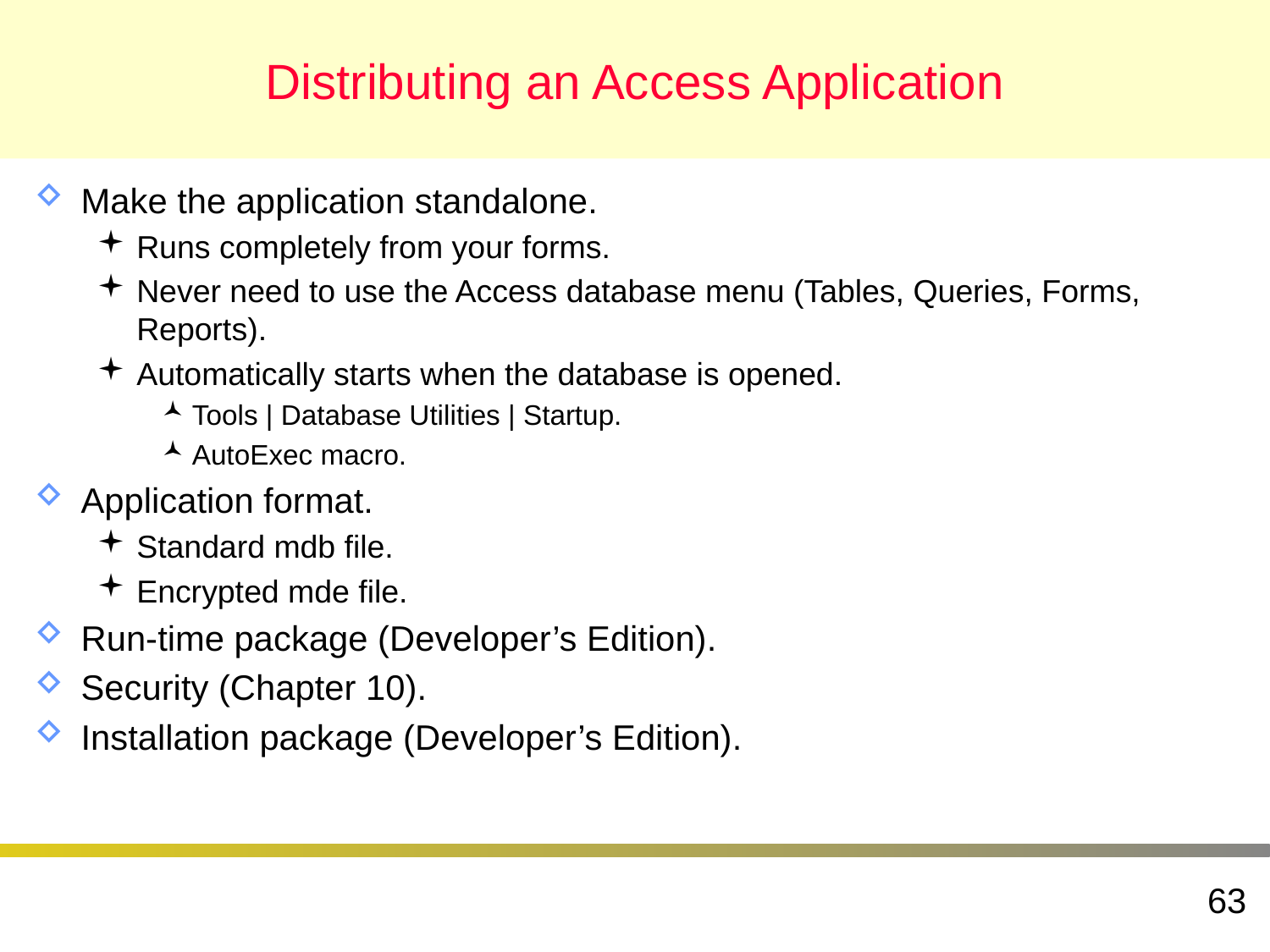

# Distributing an Access Application
Make the application standalone.
Runs completely from your forms.
Never need to use the Access database menu (Tables, Queries, Forms, Reports).
Automatically starts when the database is opened.
Tools | Database Utilities | Startup.
AutoExec macro.
Application format.
Standard mdb file.
Encrypted mde file.
Run-time package (Developer’s Edition).
Security (Chapter 10).
Installation package (Developer’s Edition).
63